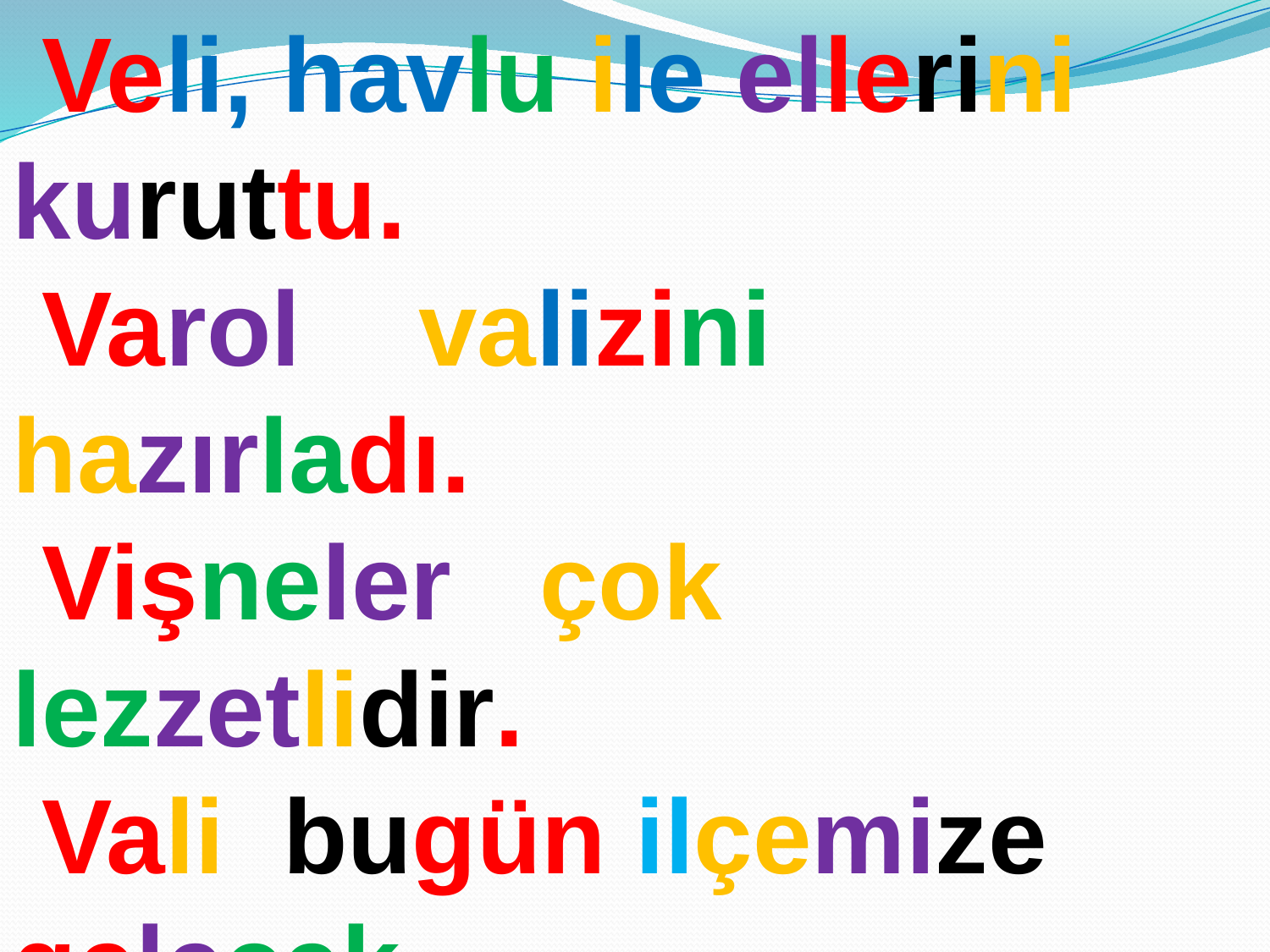

Veli, havlu ile ellerini  kuruttu.
 Varol    valizini    hazırladı.
 Vişneler   çok   lezzetlidir.
 Vali  bugün ilçemize gelecek.
 Vahap  tavuk ızgara sever.
 Vakvak ördek  gölde yüzüyor.
 Vahit   baklavayı  çok  sever.